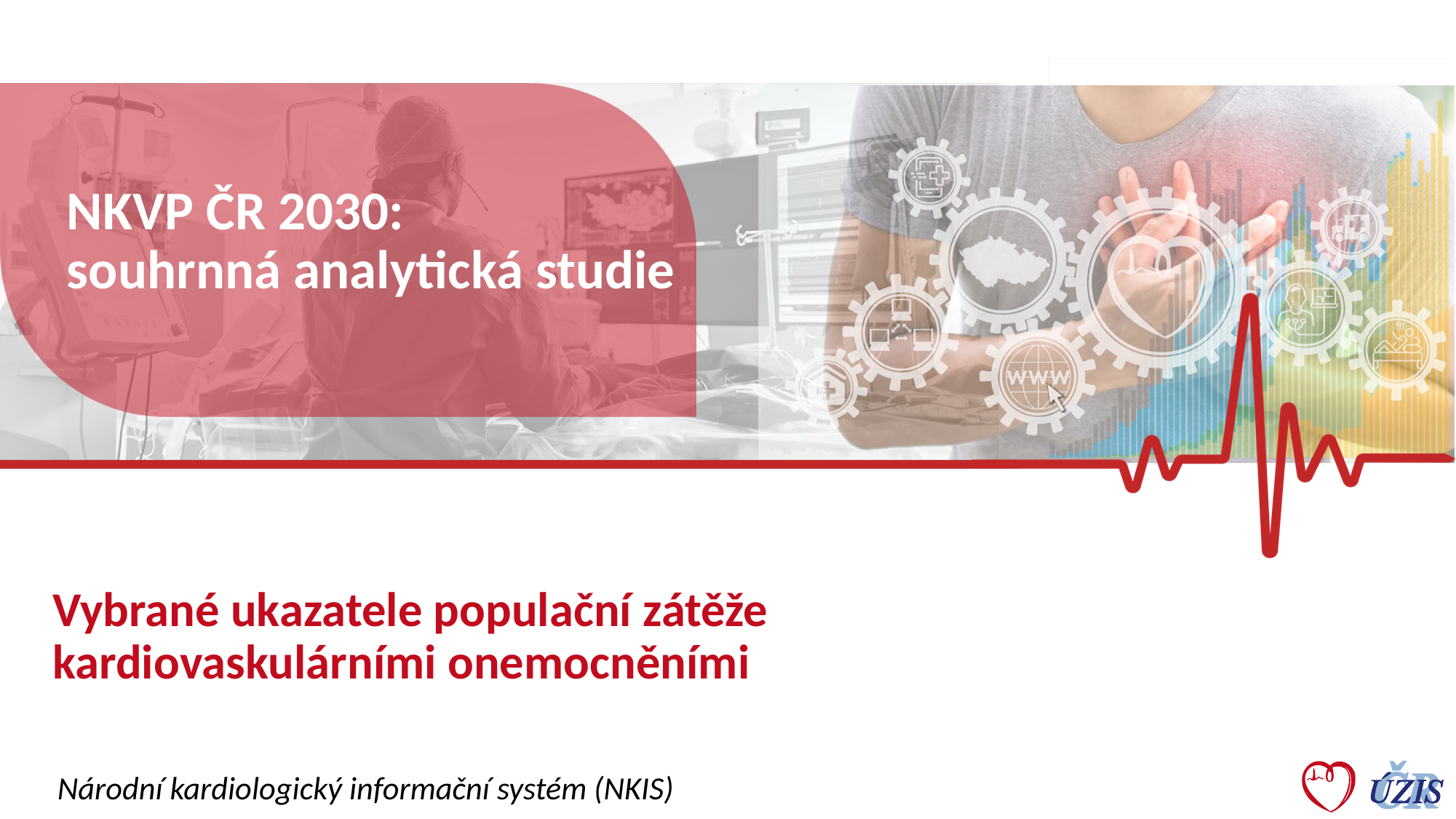

# NKVP ČR 2030: souhrnná analytická studie
Vybrané ukazatele populační zátěže kardiovaskulárními onemocněními
Národní kardiologický informační systém (NKIS)